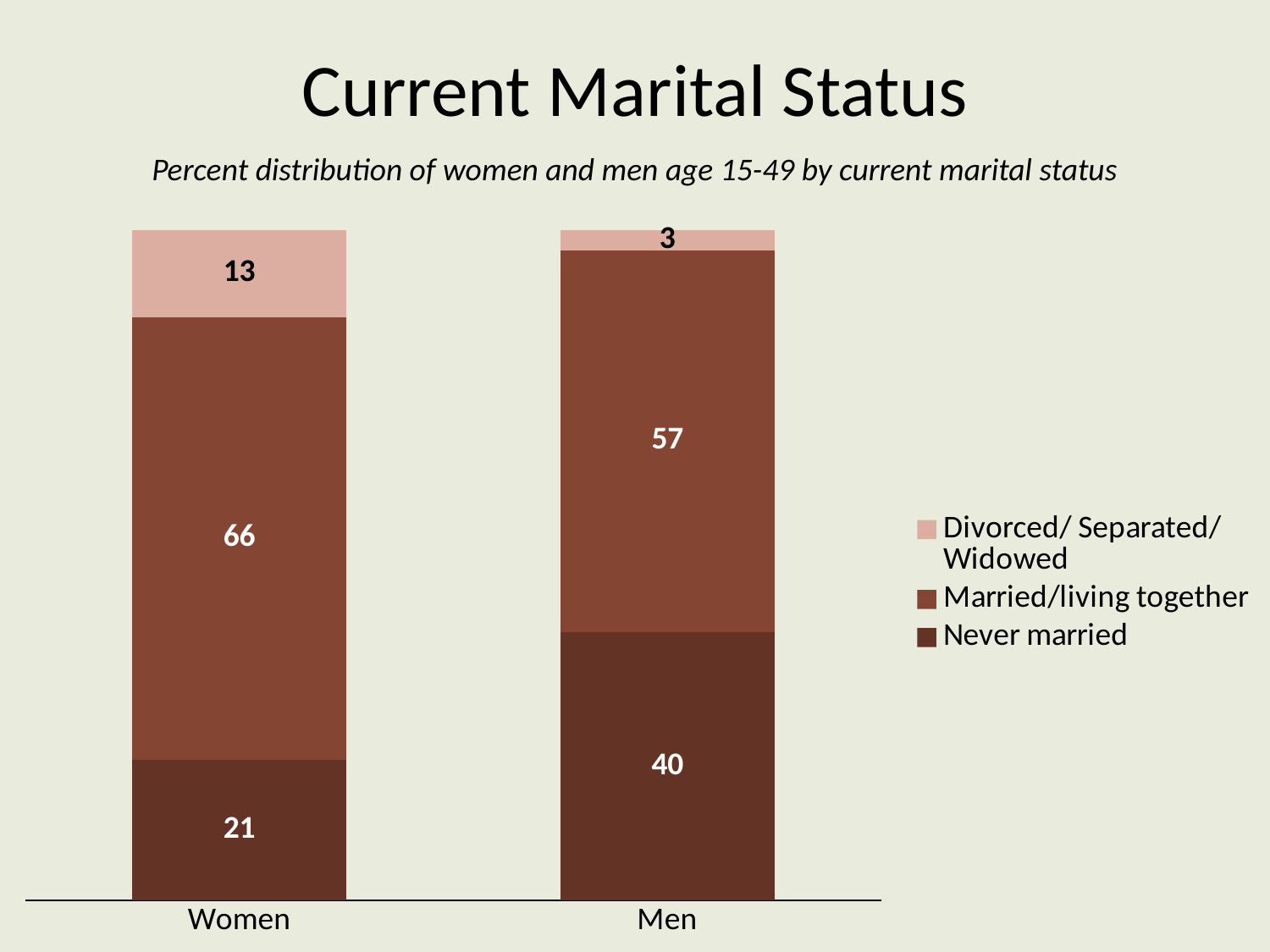

# Current Marital Status
Percent distribution of women and men age 15-49 by current marital status

### Chart

| Category | Never married | Married/living together | Divorced/ Separated/ Widowed |
|---|---|---|---|
| Women | 21.0 | 66.0 | 13.0 |
| Men | 40.0 | 57.0 | 3.0 |